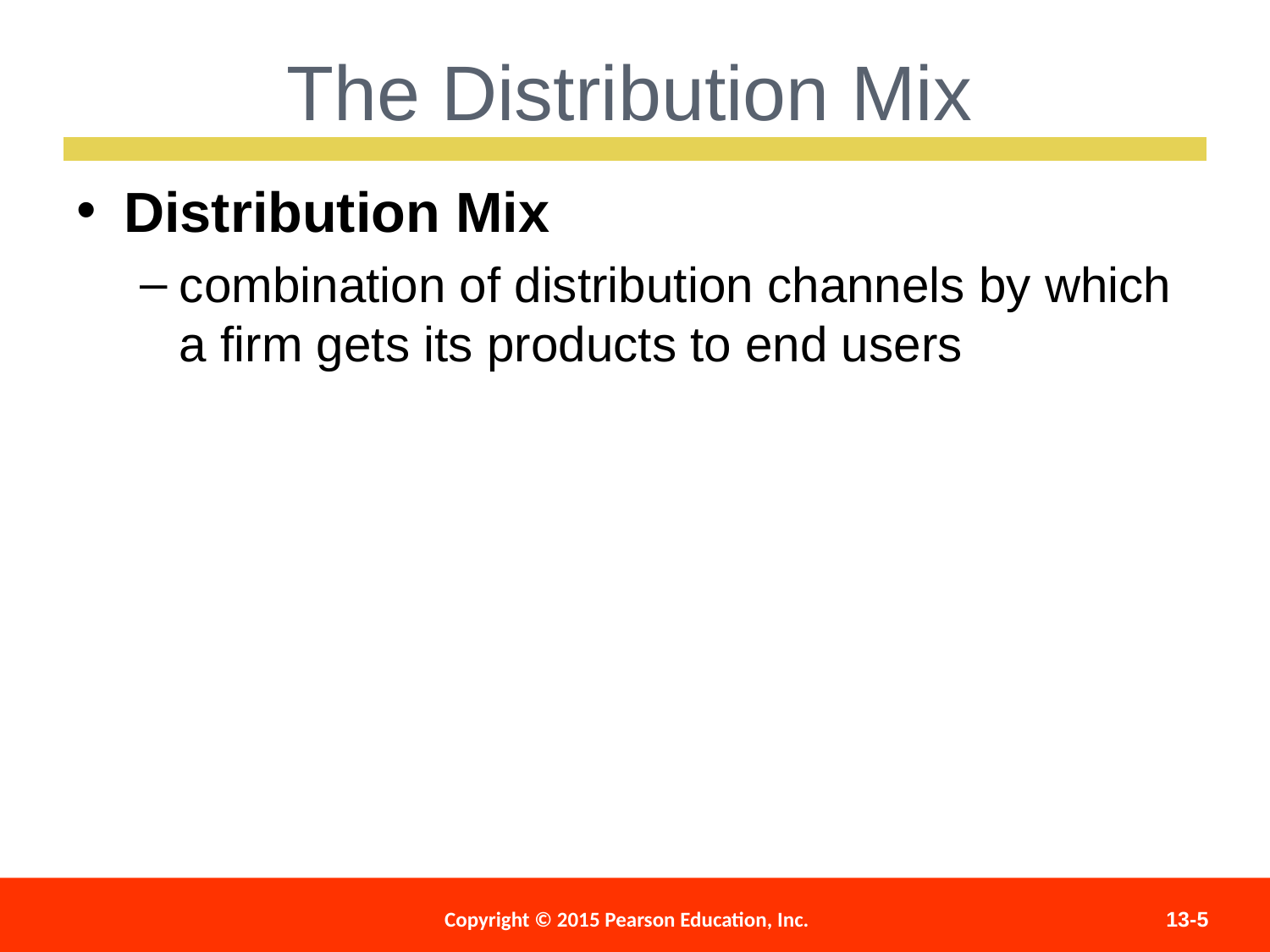

The Distribution Mix
Distribution Mix
combination of distribution channels by which a firm gets its products to end users